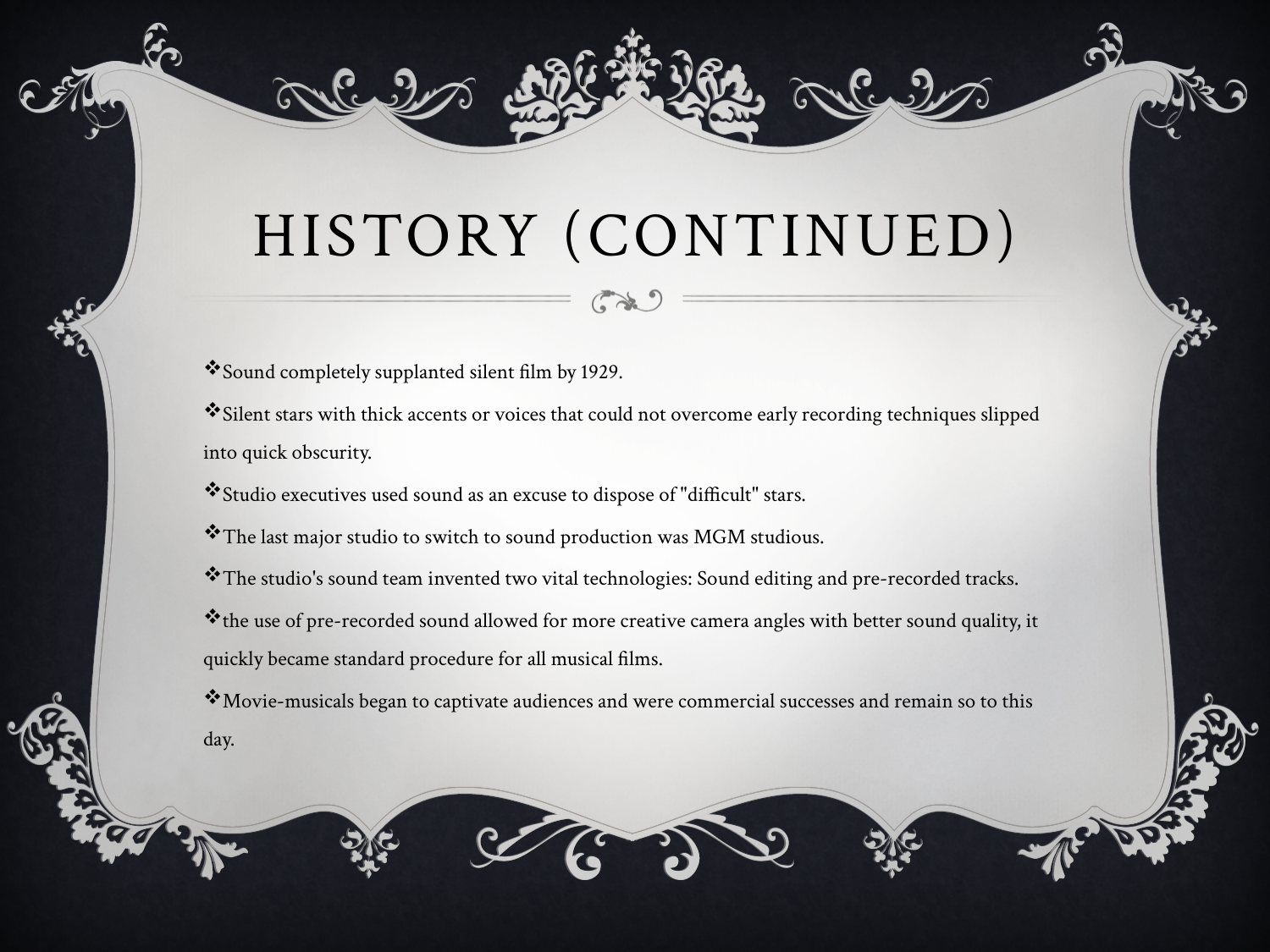

# History (continued)
Sound completely supplanted silent film by 1929.
Silent stars with thick accents or voices that could not overcome early recording techniques slipped into quick obscurity.
Studio executives used sound as an excuse to dispose of "difficult" stars.
The last major studio to switch to sound production was MGM studious.
The studio's sound team invented two vital technologies: Sound editing and pre-recorded tracks.
the use of pre-recorded sound allowed for more creative camera angles with better sound quality, it quickly became standard procedure for all musical films.
Movie-musicals began to captivate audiences and were commercial successes and remain so to this day.